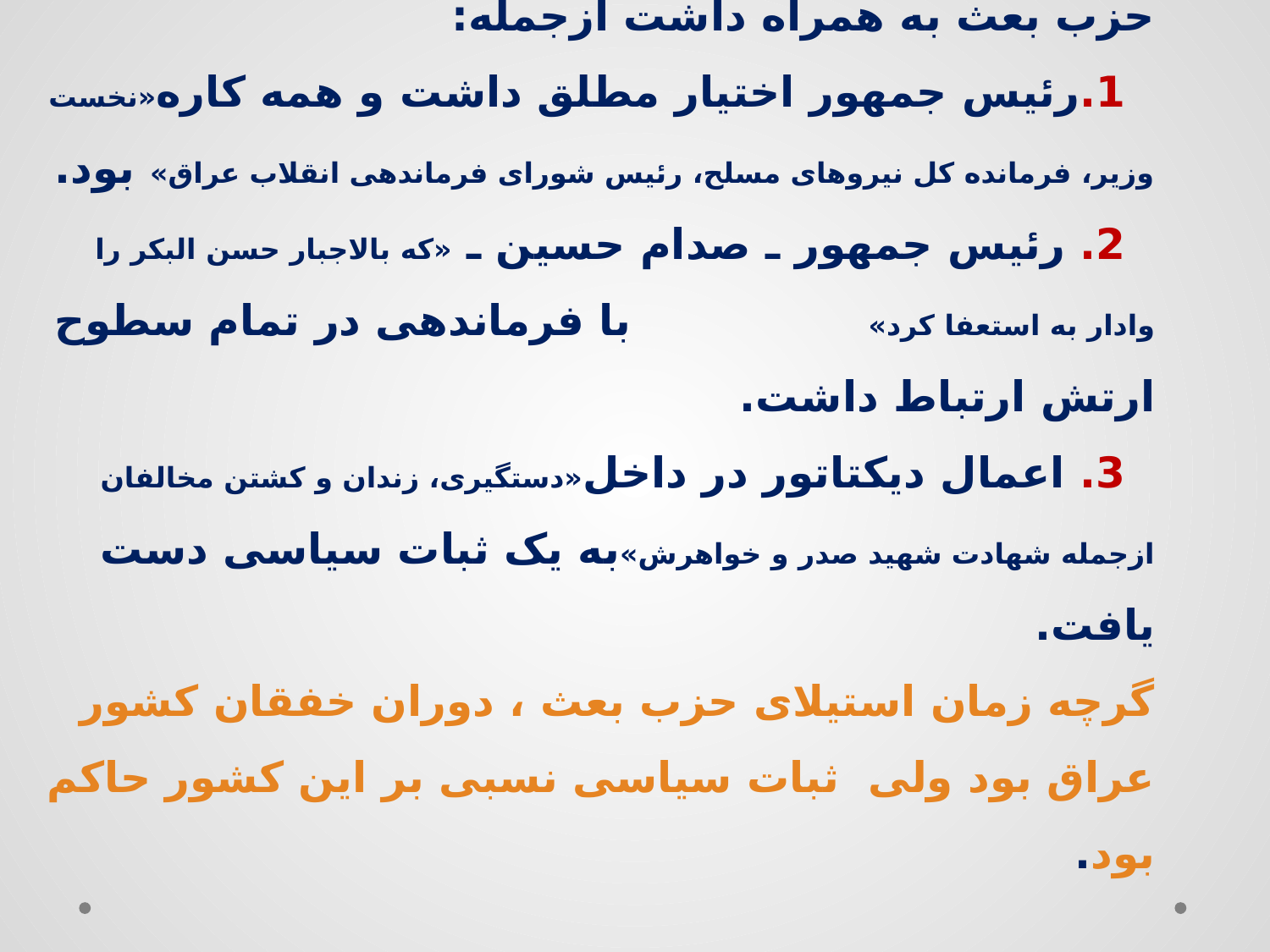

# وضعیت سیاسی عراق اوضاع سیاسی عراق به دلایل زیرثبات لازم را برای حزب بعث به همراه داشت ازجمله: 1.رئیس جمهور اختیار مطلق داشت و همه کاره«نخست وزیر، فرمانده کل نیروهای مسلح، رئیس شورای فرماندهی انقلاب عراق» بود. 2. رئیس جمهور ـ صدام حسین ـ «که بالاجبار حسن البکر را وادار به استعفا کرد»                با فرماندهی در تمام سطوح ارتش ارتباط داشت. 3. اعمال دیکتاتور در داخل«دستگیری، زندان و کشتن مخالفان ازجمله شهادت شهید صدر و خواهرش»به یک ثبات سیاسی دست یافت. گرچه زمان استیلای حزب بعث ، دوران خفقان کشور عراق بود ولی  ثبات سیاسی نسبی بر این کشور حاکم بود.